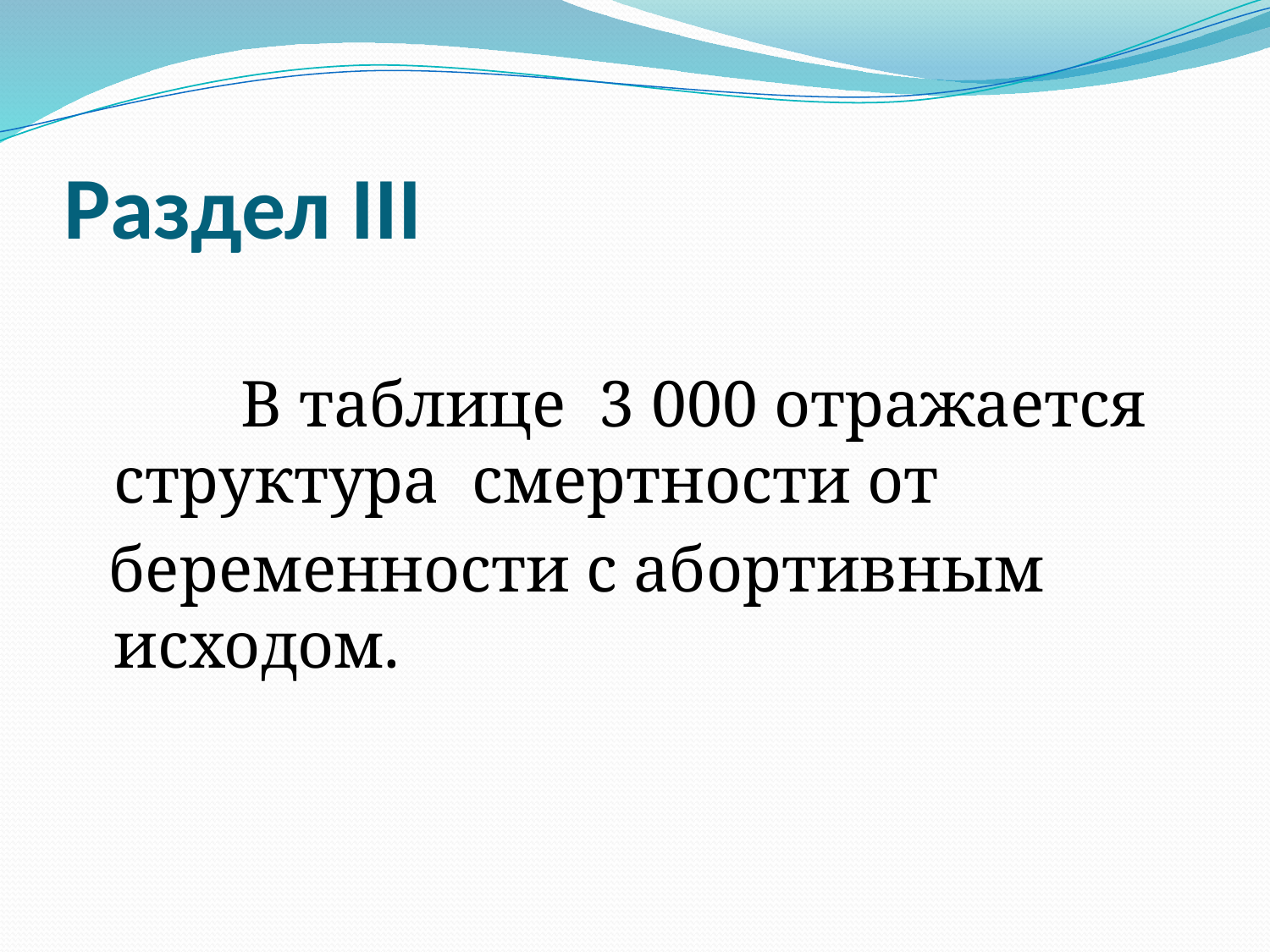

# Раздел III

		В таблице  3 000 отражается структура  смертности от
  беременности с абортивным исходом.